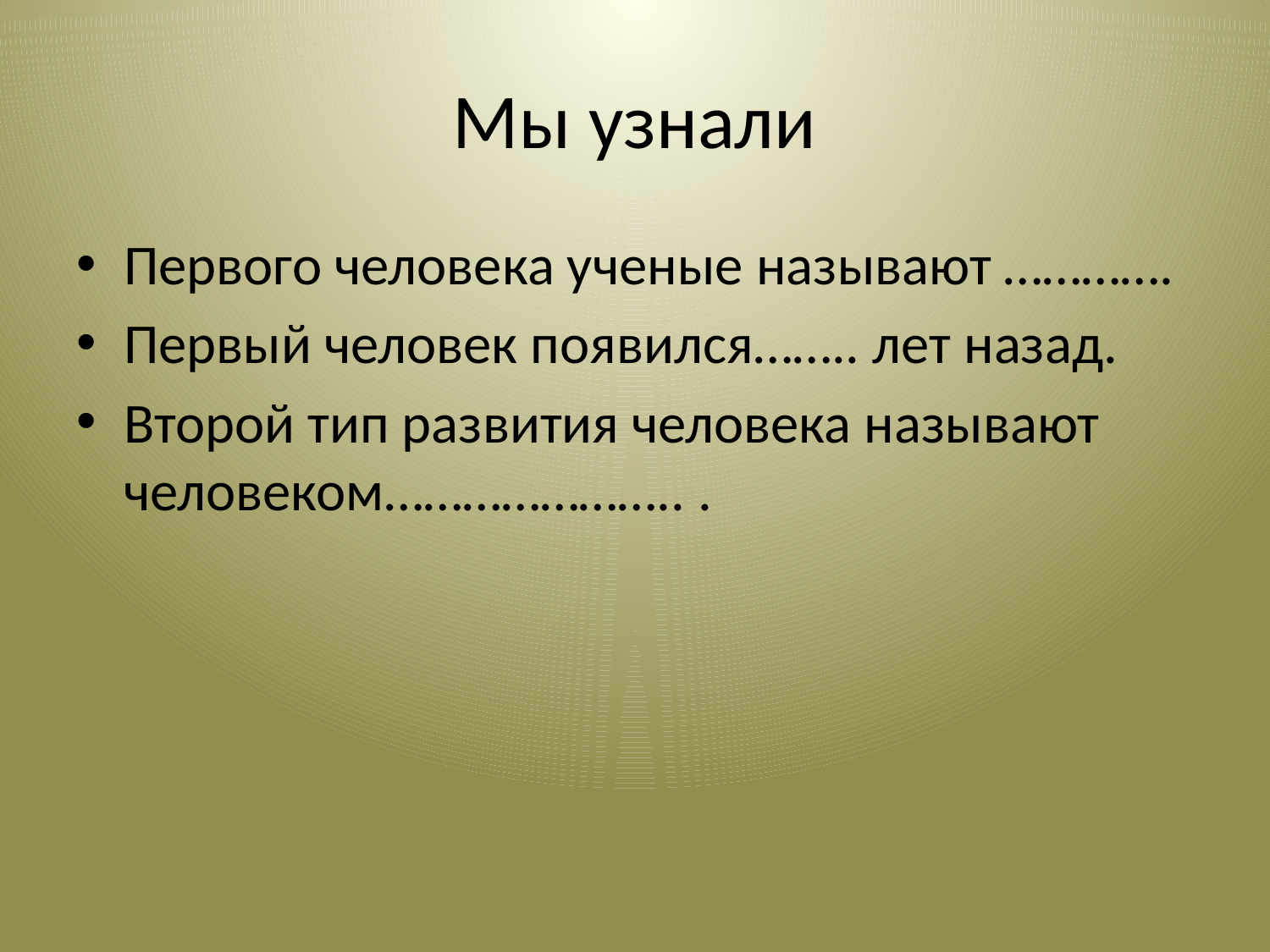

# Мы узнали
Первого человека ученые называют ………….
Первый человек появился…….. лет назад.
Второй тип развития человека называют человеком………………….. .